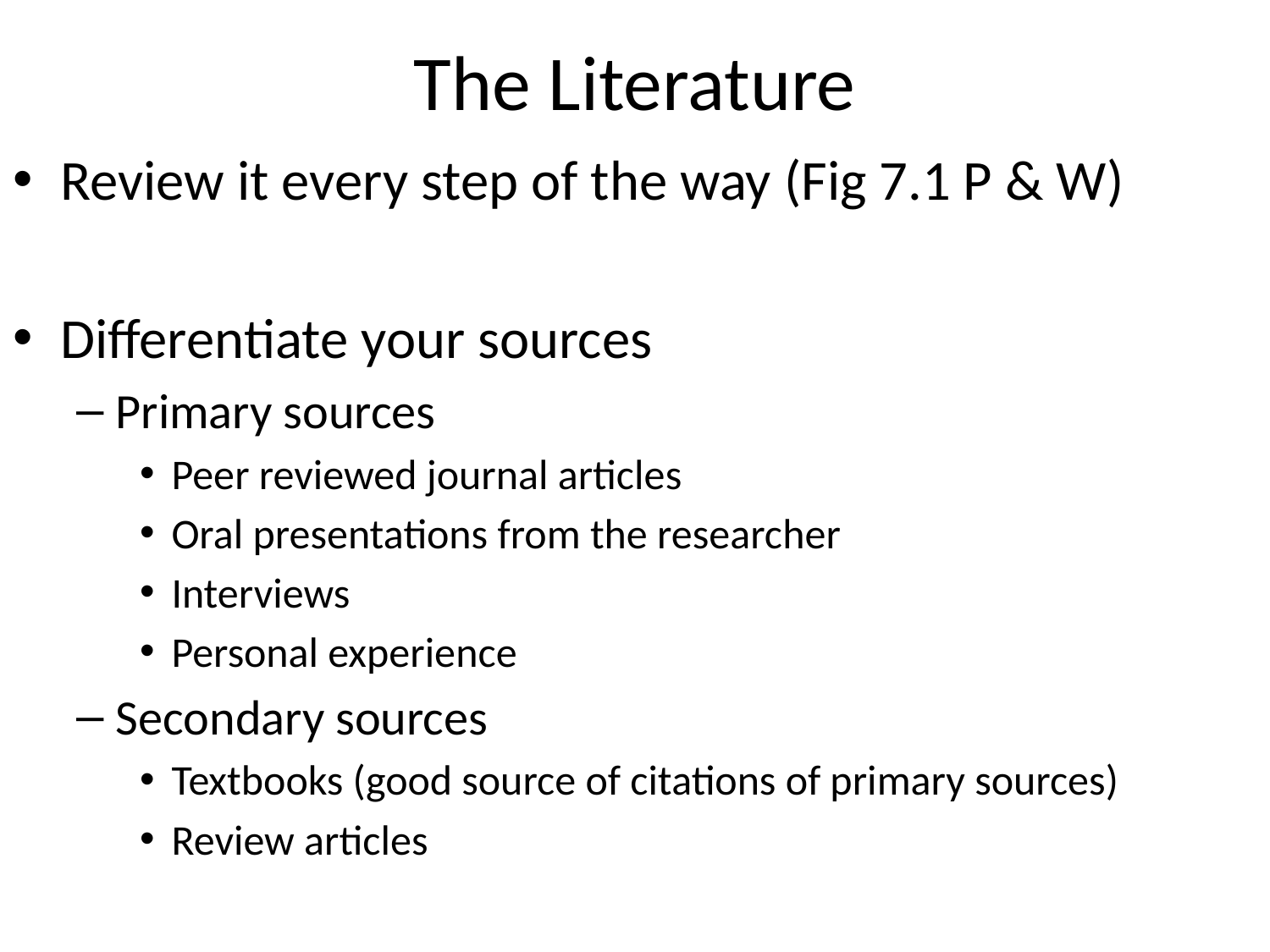

# The Literature
Review it every step of the way (Fig 7.1 P & W)

Differentiate your sources
Primary sources
Peer reviewed journal articles
Oral presentations from the researcher
Interviews
Personal experience
Secondary sources
Textbooks (good source of citations of primary sources)
Review articles